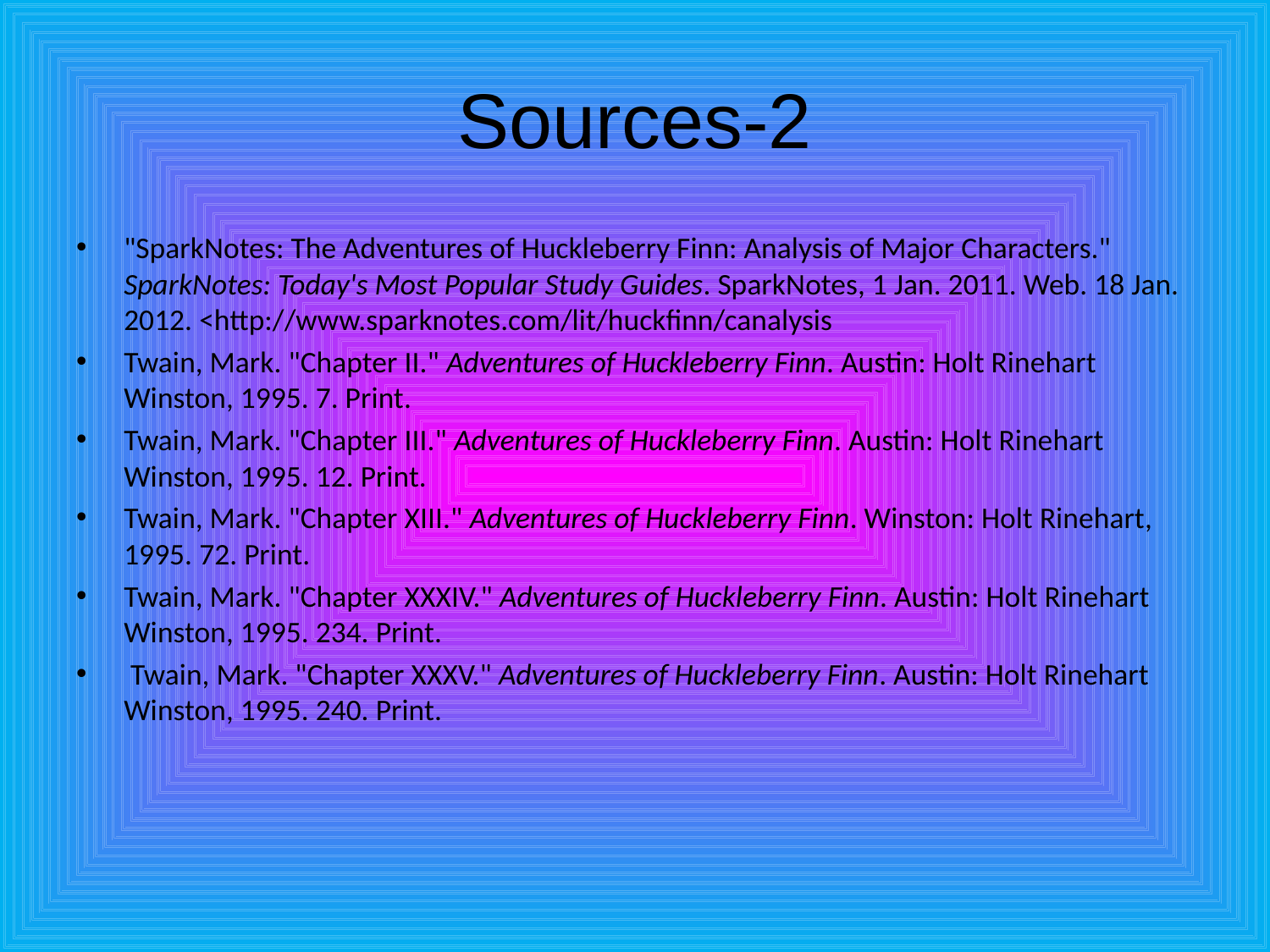

# Sources-2
"SparkNotes: The Adventures of Huckleberry Finn: Analysis of Major Characters." SparkNotes: Today's Most Popular Study Guides. SparkNotes, 1 Jan. 2011. Web. 18 Jan. 2012. <http://www.sparknotes.com/lit/huckfinn/canalysis
Twain, Mark. "Chapter II." Adventures of Huckleberry Finn. Austin: Holt Rinehart Winston, 1995. 7. Print.
Twain, Mark. "Chapter III." Adventures of Huckleberry Finn. Austin: Holt Rinehart Winston, 1995. 12. Print.
Twain, Mark. "Chapter XIII." Adventures of Huckleberry Finn. Winston: Holt Rinehart, 1995. 72. Print.
Twain, Mark. "Chapter XXXIV." Adventures of Huckleberry Finn. Austin: Holt Rinehart Winston, 1995. 234. Print.
 Twain, Mark. "Chapter XXXV." Adventures of Huckleberry Finn. Austin: Holt Rinehart Winston, 1995. 240. Print.